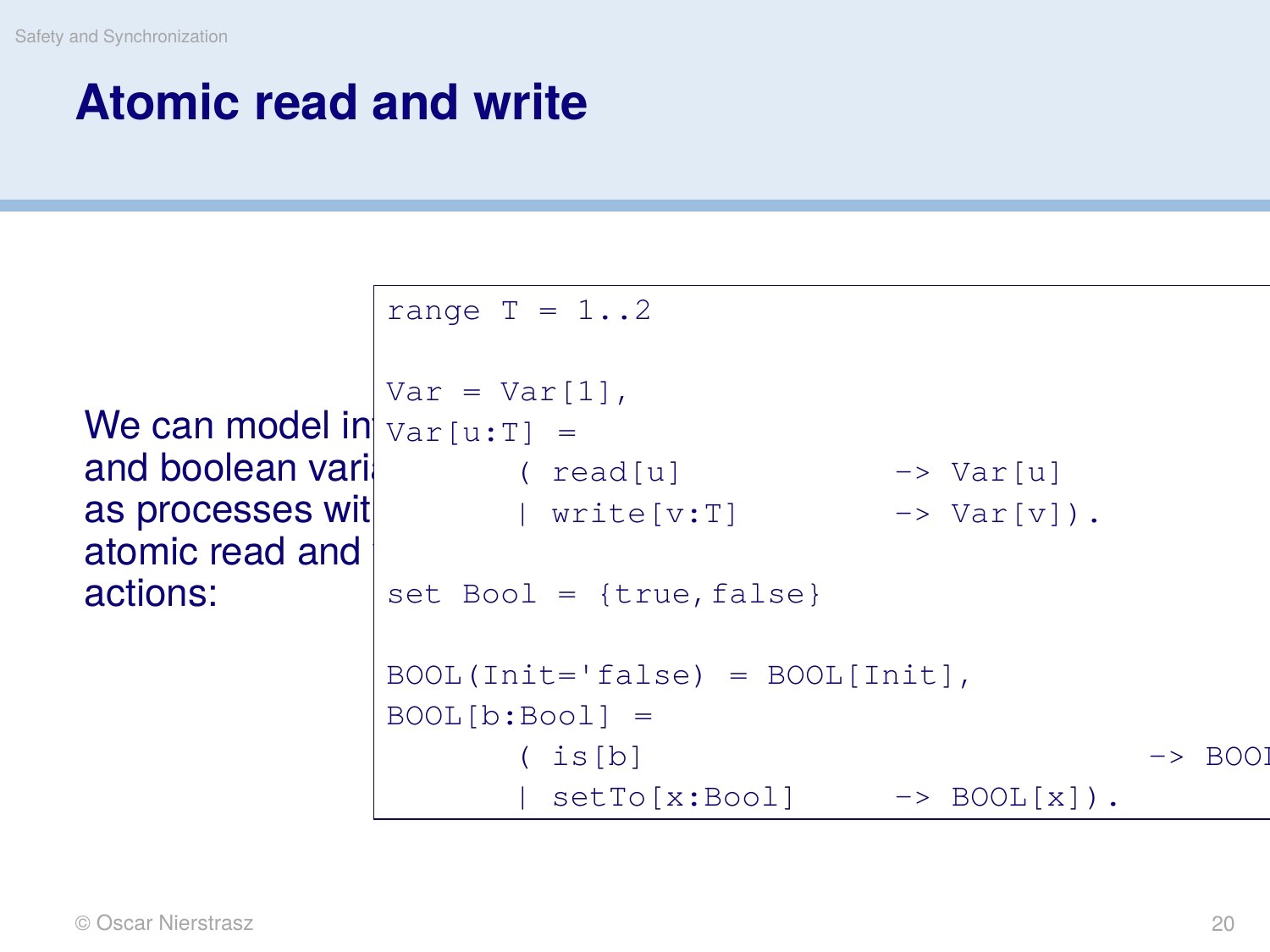

Safety and Synchronization
# Atomic read and write
range T = 1..2

Var = Var[1],
Var[u:T] =
	( read[u]   		-> Var[u]
	| write[v:T]		-> Var[v]).

set Bool = {true,false}

BOOL(Init='false) = BOOL[Init],
BOOL[b:Bool] =
	( is[b]				-> BOOL[b]
	| setTo[x:Bool]	-> BOOL[x]).
We can model integer and boolean variables as processes with atomic read and write actions:

© Oscar Nierstrasz
20